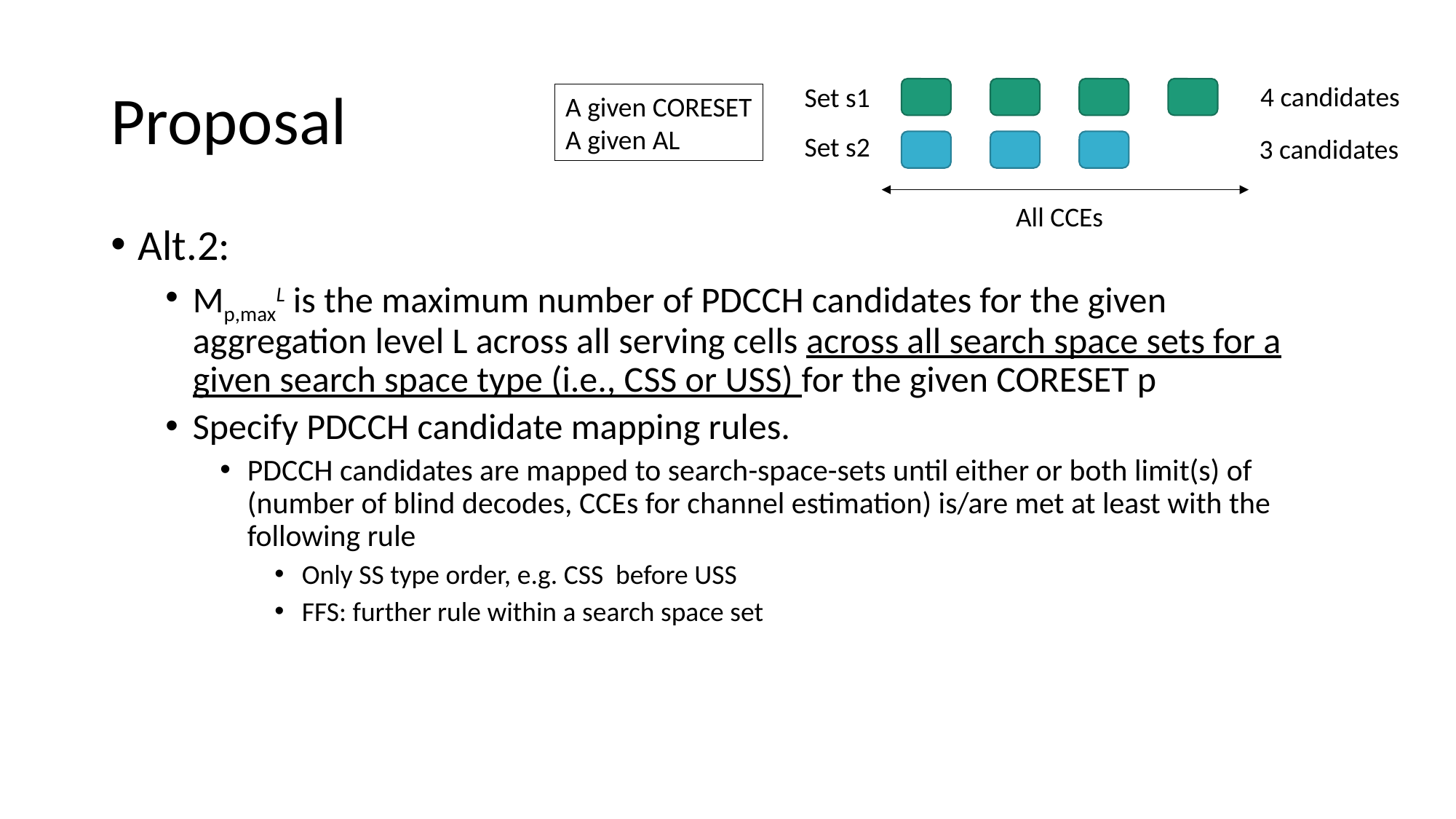

# Proposal
4 candidates
Set s1

A given CORESET
A given AL
Set s2
3 candidates

All CCEs
Alt.2:
Mp,maxL is the maximum number of PDCCH candidates for the given aggregation level L across all serving cells across all search space sets for a given search space type (i.e., CSS or USS) for the given CORESET p
Specify PDCCH candidate mapping rules.
PDCCH candidates are mapped to search-space-sets until either or both limit(s) of (number of blind decodes, CCEs for channel estimation) is/are met at least with the following rule
Only SS type order, e.g. CSS  before USS
FFS: further rule within a search space set